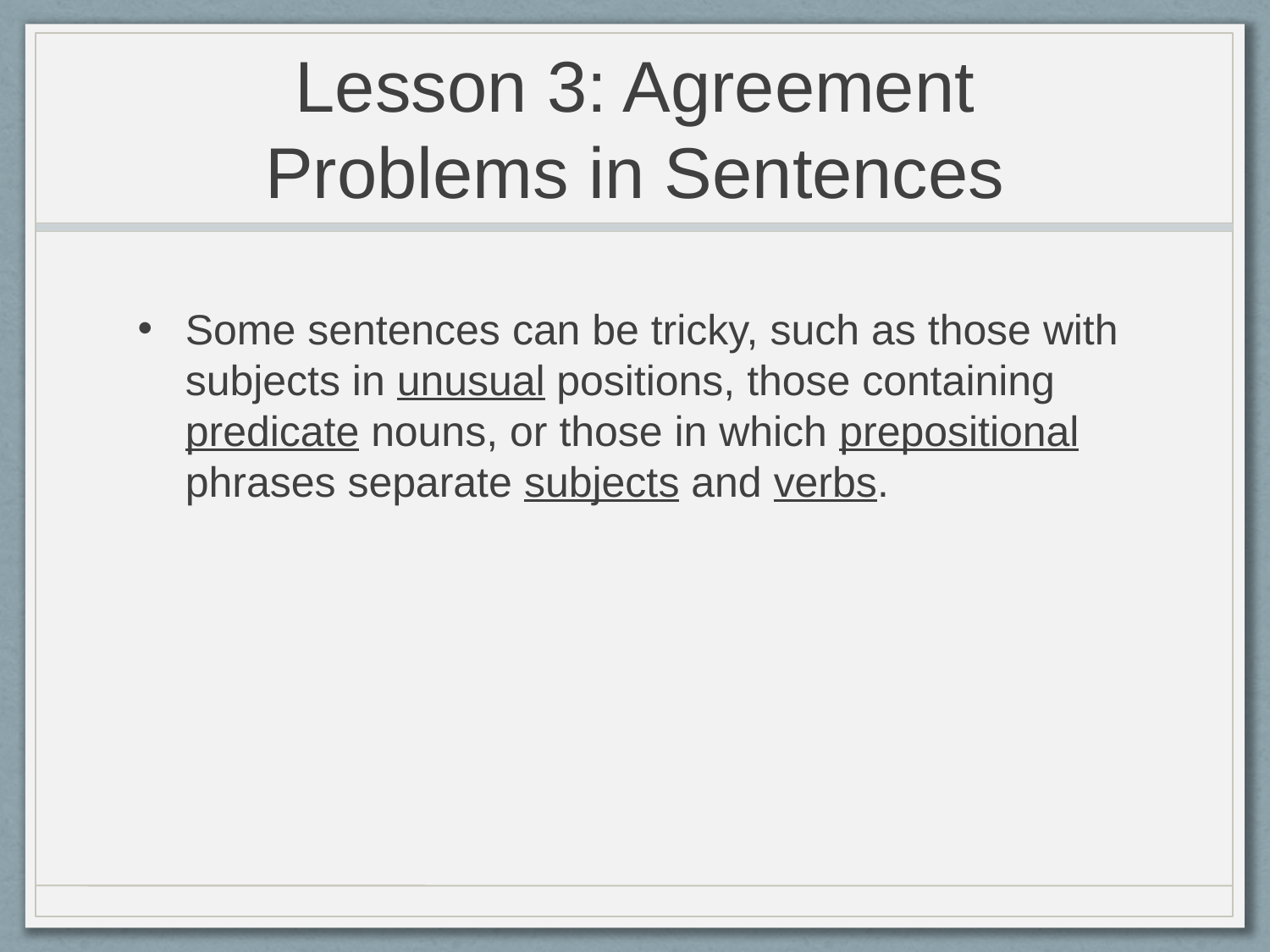

# Lesson 3: Agreement Problems in Sentences
Some sentences can be tricky, such as those with subjects in unusual positions, those containing predicate nouns, or those in which prepositional phrases separate subjects and verbs.